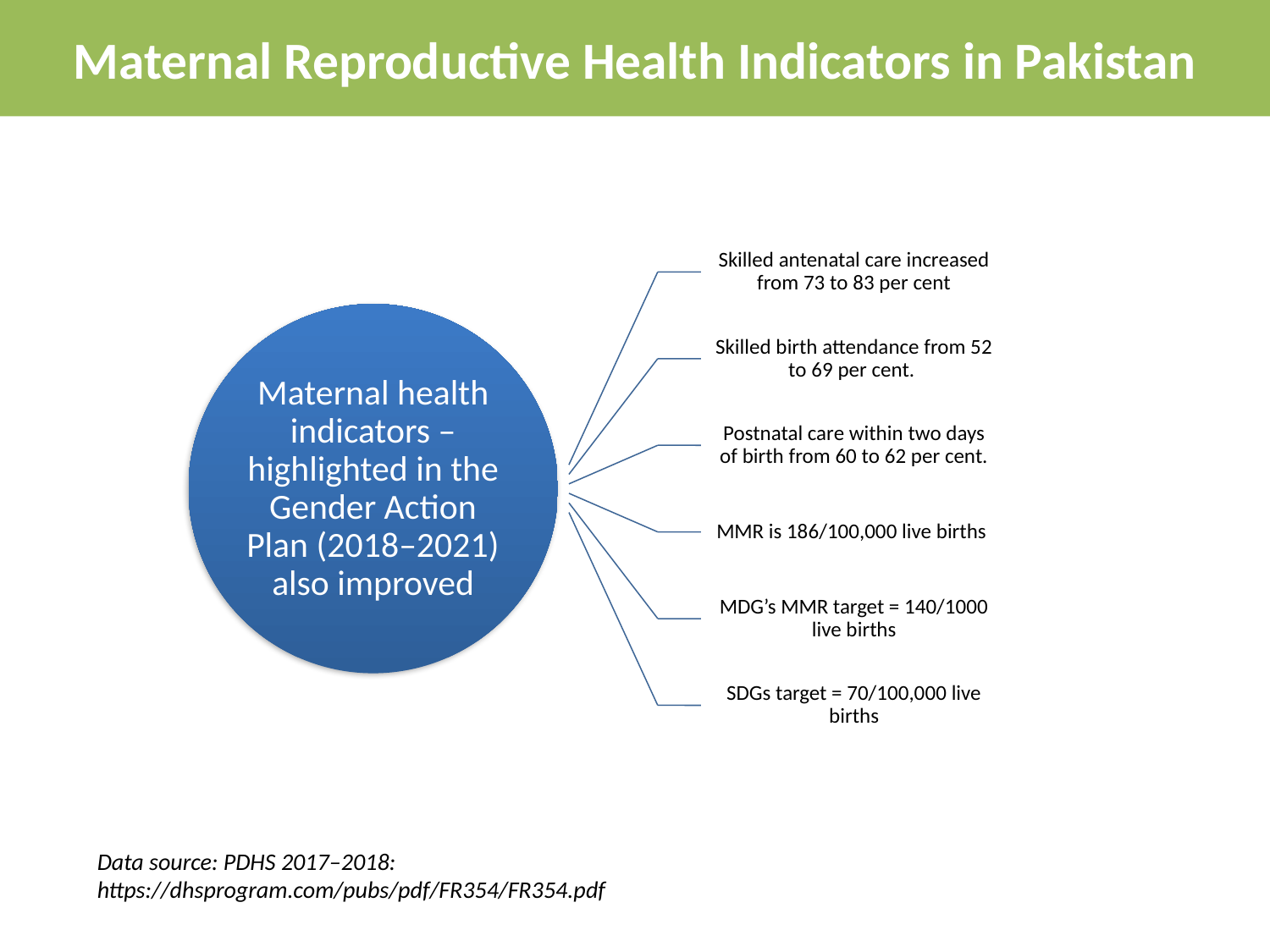

Maternal Reproductive Health Indicators in Pakistan
Maternal health indicators – highlighted in the Gender Action Plan (2018–2021) also improved
Skilled antenatal care increased from 73 to 83 per cent
Skilled birth attendance from 52 to 69 per cent.
Postnatal care within two days of birth from 60 to 62 per cent.
MMR is 186/100,000 live births
MDG’s MMR target = 140/1000 live births
SDGs target = 70/100,000 live births
Data source: PDHS 2017–2018:
https://dhsprogram.com/pubs/pdf/FR354/FR354.pdf